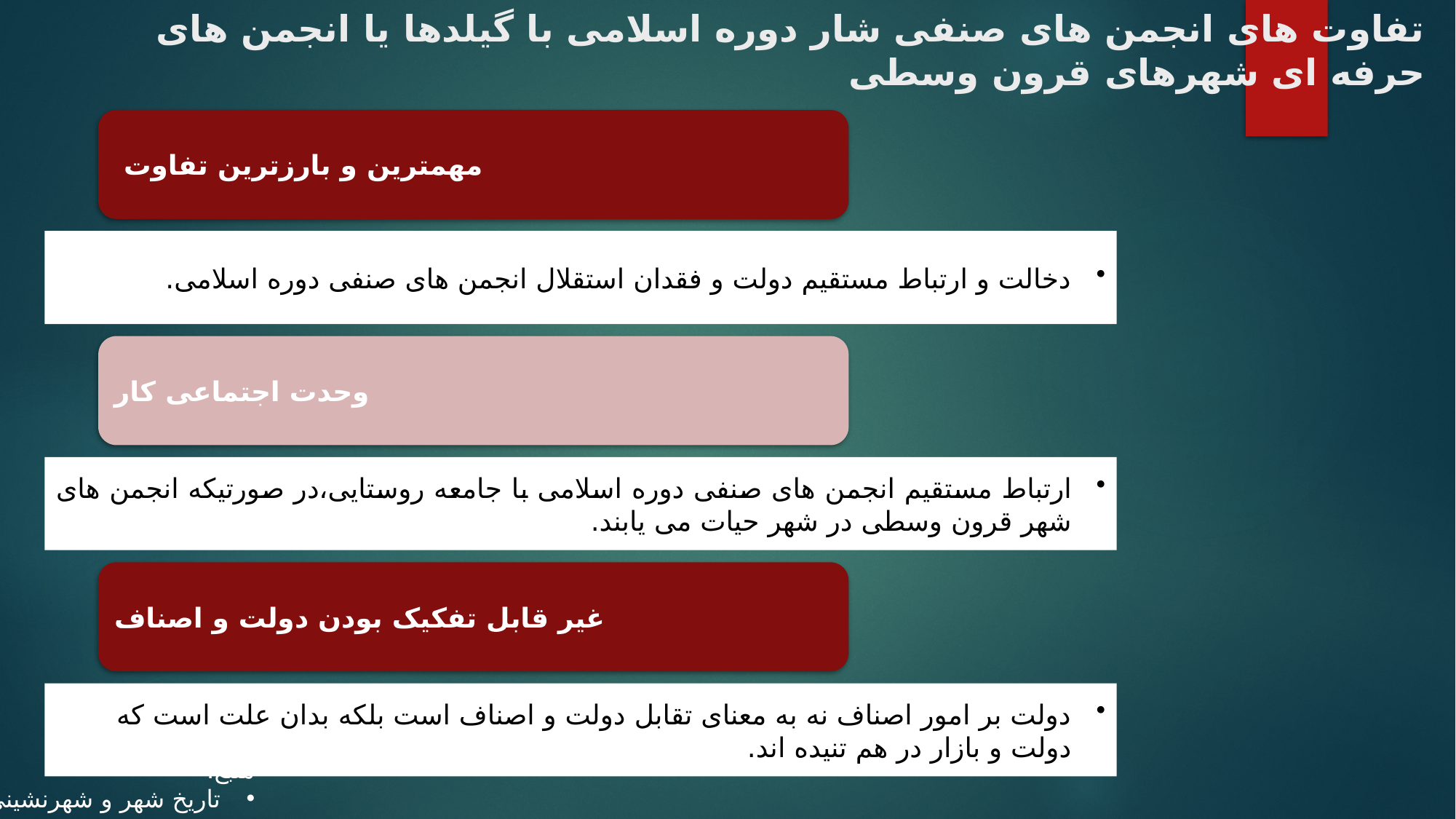

# تفاوت های انجمن های صنفی شار دوره اسلامی با گیلدها یا انجمن های حرفه ای شهرهای قرون وسطی
غیر قابل تفکیک بودن دولت و اصناف
مهمترین و بارزترین تفاوت
وحدت اجتماعی کار
دولت بر امور اصناف نه به معنای تقابل دولت و اصناف است بلکه بدان علت است که دولت و بازار در هم تنیده اند.
منبع:
تاریخ شهر و شهرنشینی پاکزاد